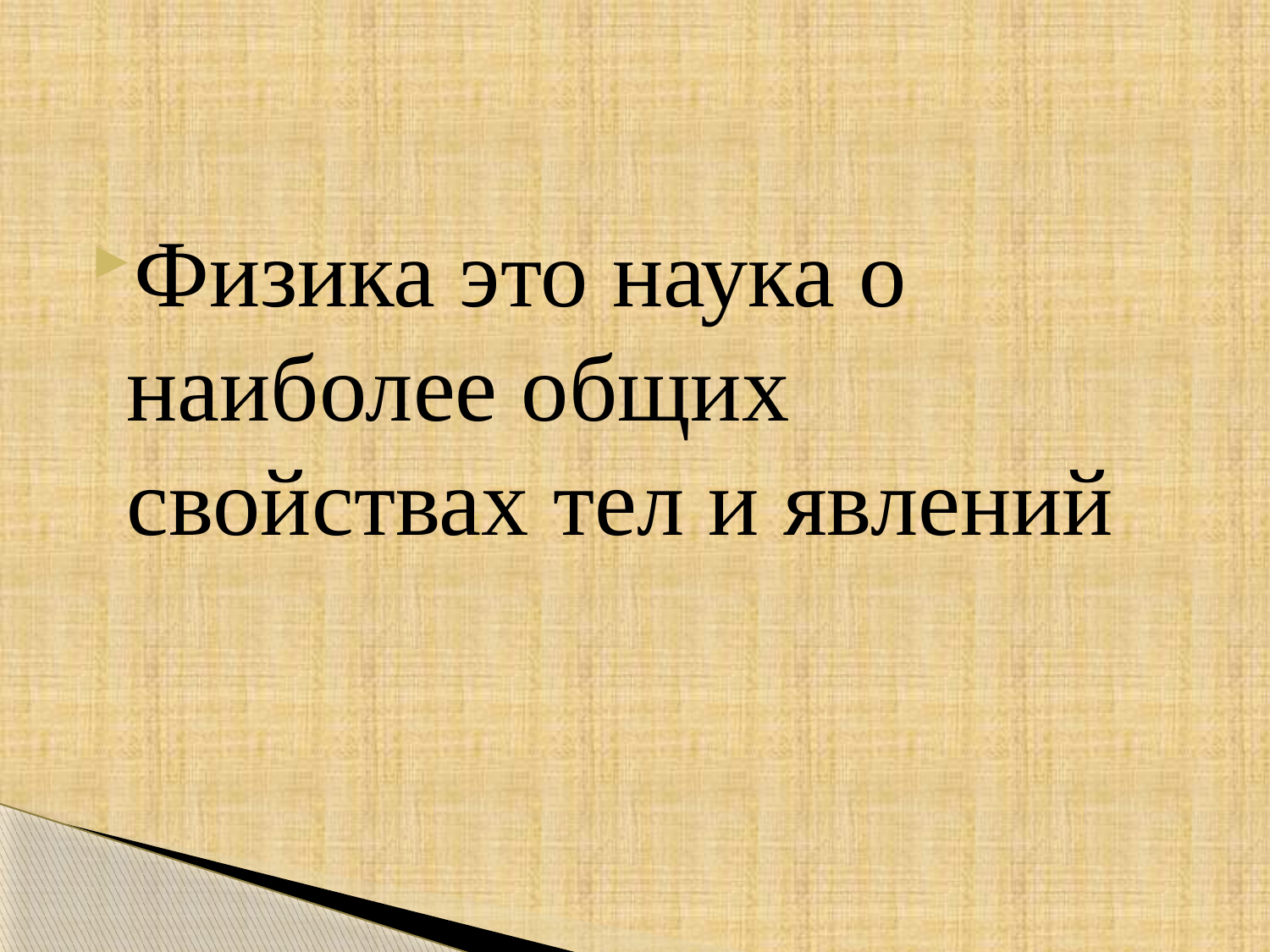

#
Физика это наука о наиболее общих свойствах тел и явлений